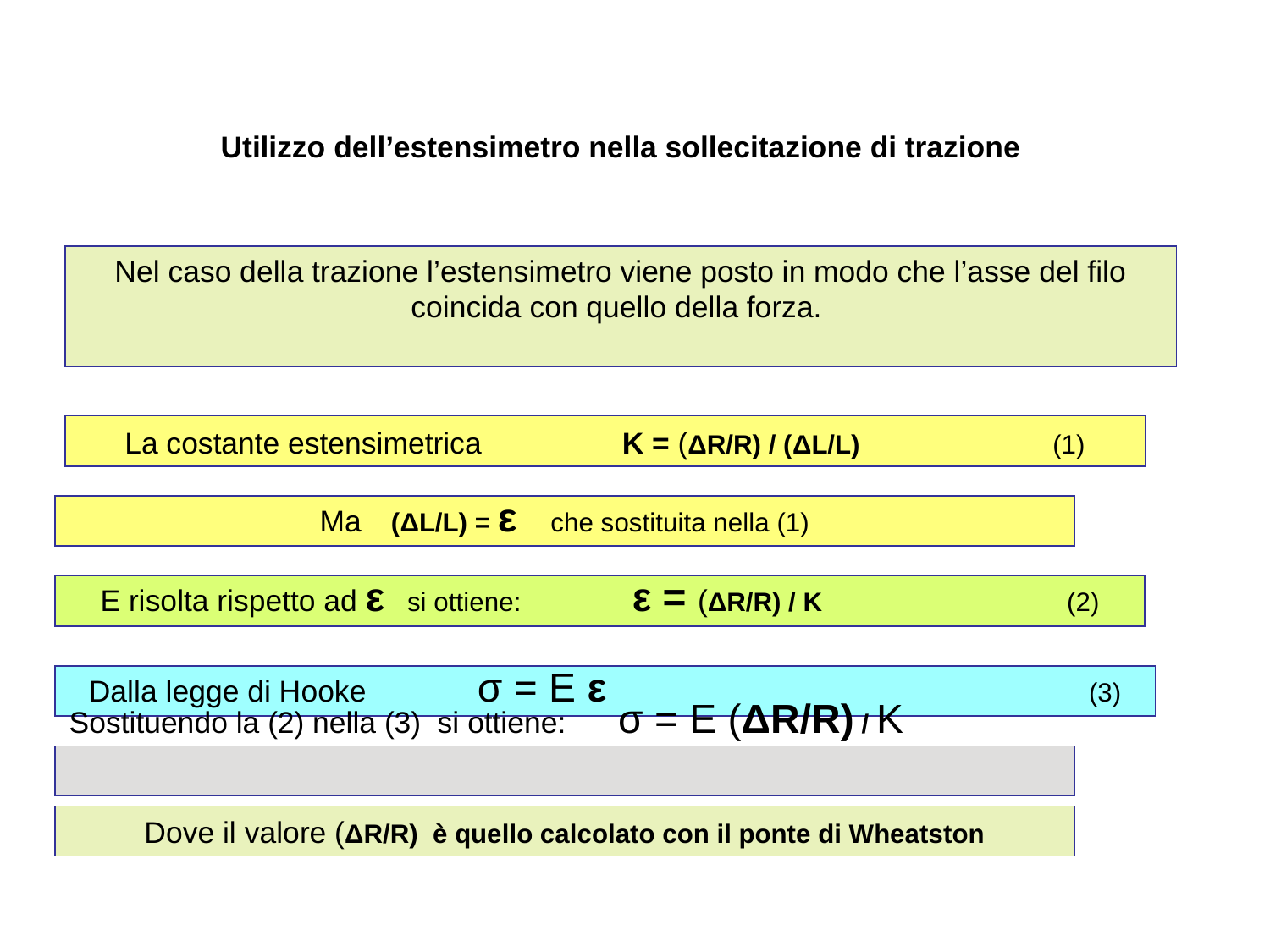

Utilizzo dell’estensimetro nella sollecitazione di trazione
Nel caso della trazione l’estensimetro viene posto in modo che l’asse del filo coincida con quello della forza.
La costante estensimetrica                 K = (ΔR/R) / (ΔL/L)                          (1)
Ma    (ΔL/L) = ε   che sostituita nella (1)
E risolta rispetto ad ε  si ottiene:               ε = (ΔR/R) / K                                 (2)
Dalla legge di Hooke               σ = E ε                                           (3)
Sostituendo la (2) nella (3)  si ottiene:       σ = E (ΔR/R) / K
Dove il valore (ΔR/R)  è quello calcolato con il ponte di Wheatston